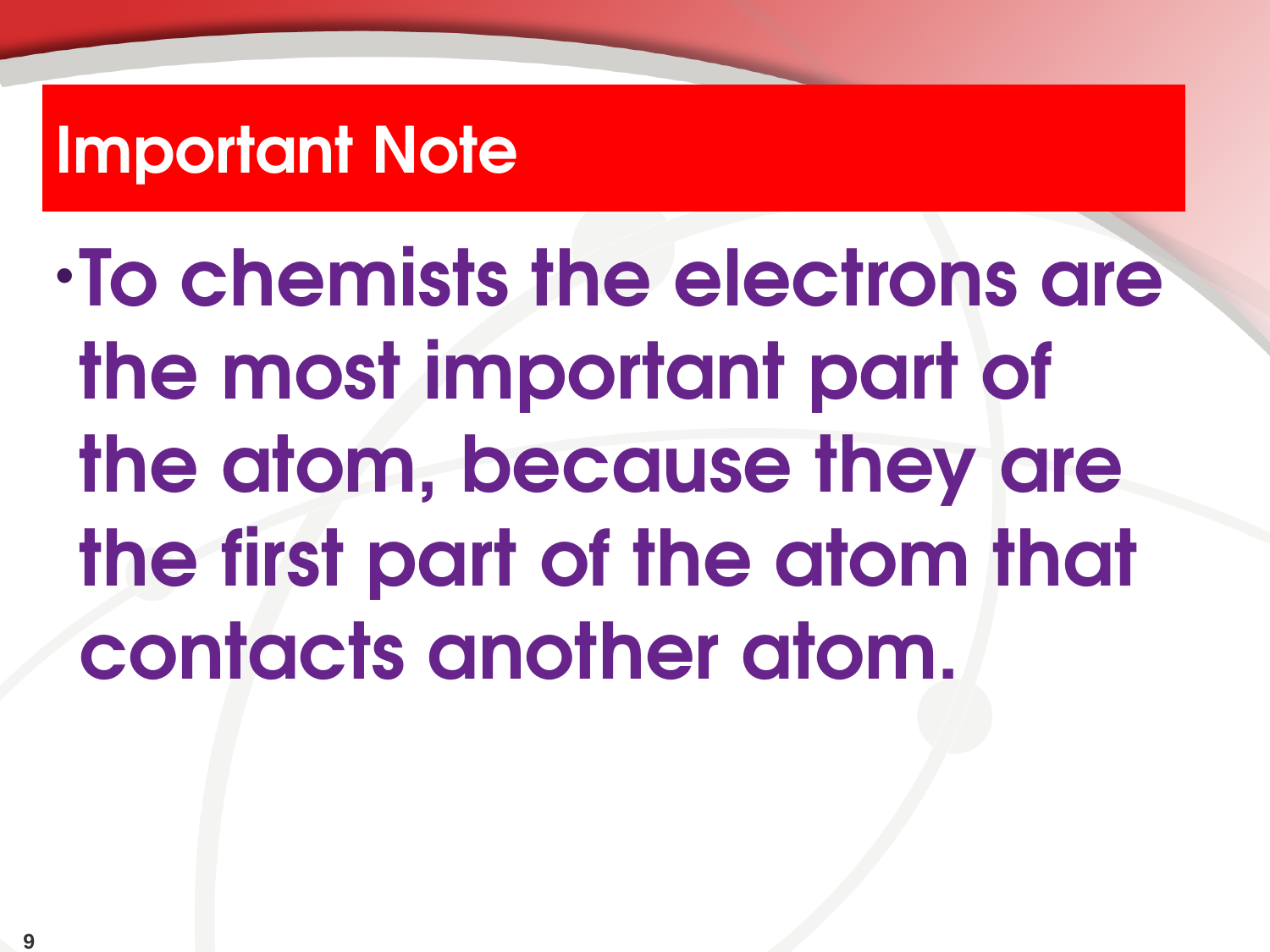

# Important Note
To chemists the electrons are the most important part of the atom, because they are the first part of the atom that contacts another atom.
9